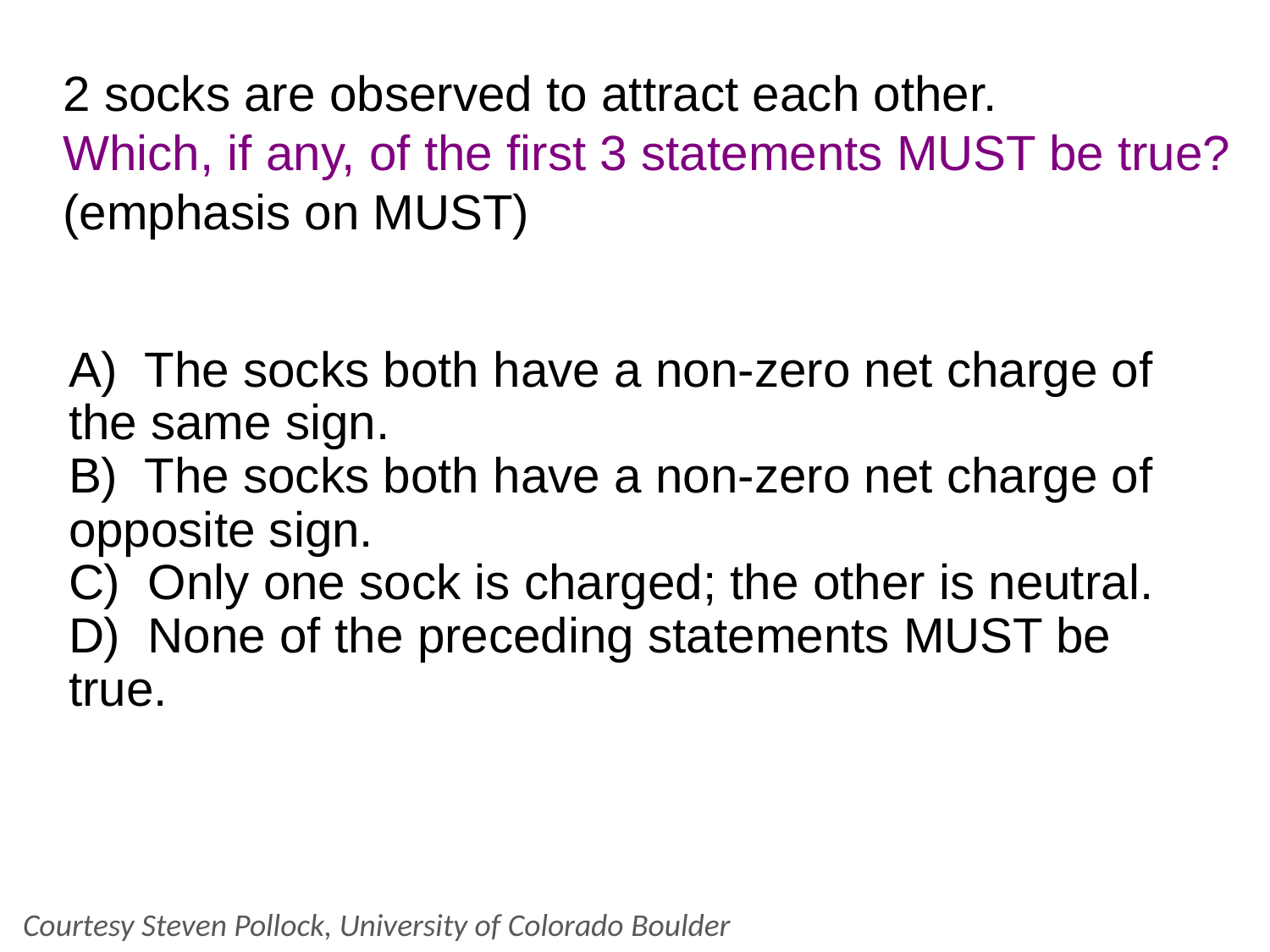

# CT 25.2
2 socks are observed to attract each other.
Which, if any, of the first 3 statements MUST be true?  (emphasis on MUST)
A)  The socks both have a non-zero net charge of the same sign.
B)  The socks both have a non-zero net charge of opposite sign.
C)  Only one sock is charged; the other is neutral.
D)  None of the preceding statements MUST be true.

Courtesy Steven Pollock, University of Colorado Boulder